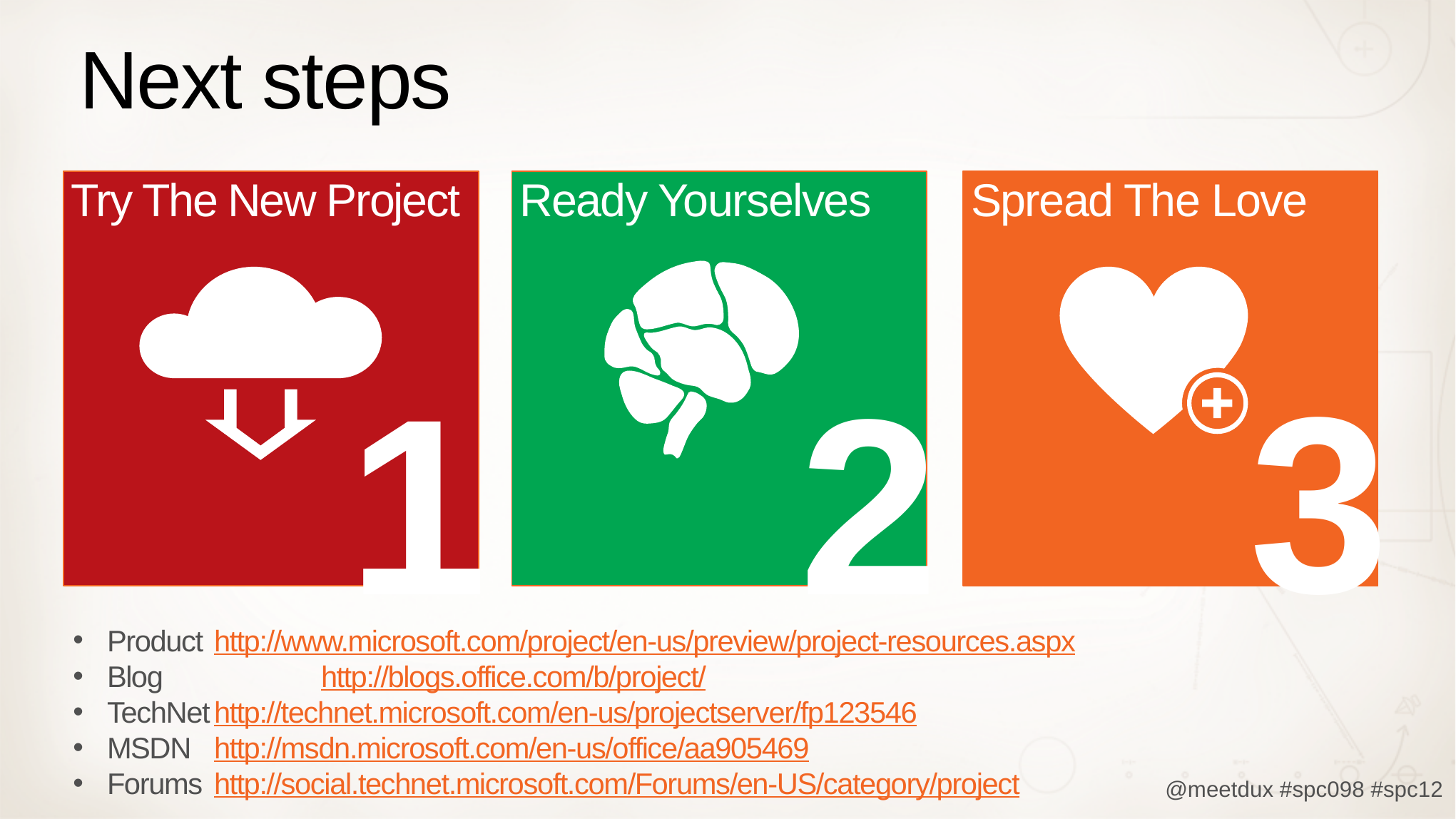

# Next steps
Ready Yourselves
2
Spread The Love
3
Try The New Project
1

Product 	http://www.microsoft.com/project/en-us/preview/project-resources.aspx
Blog 		http://blogs.office.com/b/project/
TechNet	http://technet.microsoft.com/en-us/projectserver/fp123546
MSDN 	http://msdn.microsoft.com/en-us/office/aa905469
Forums	http://social.technet.microsoft.com/Forums/en-US/category/project